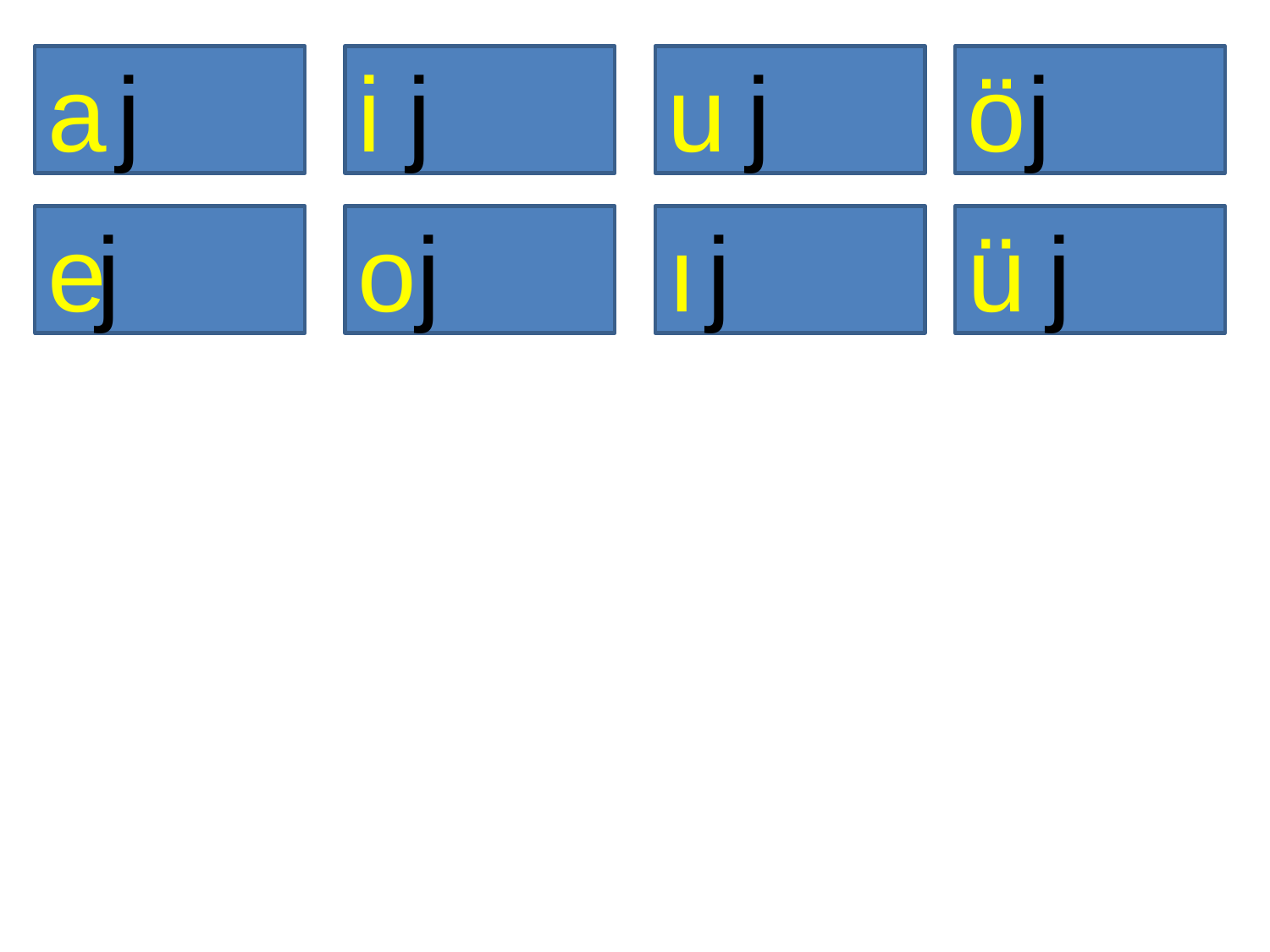

a
j
i
j
u
j
ö
j
e
j
o
j
ı
j
ü
j